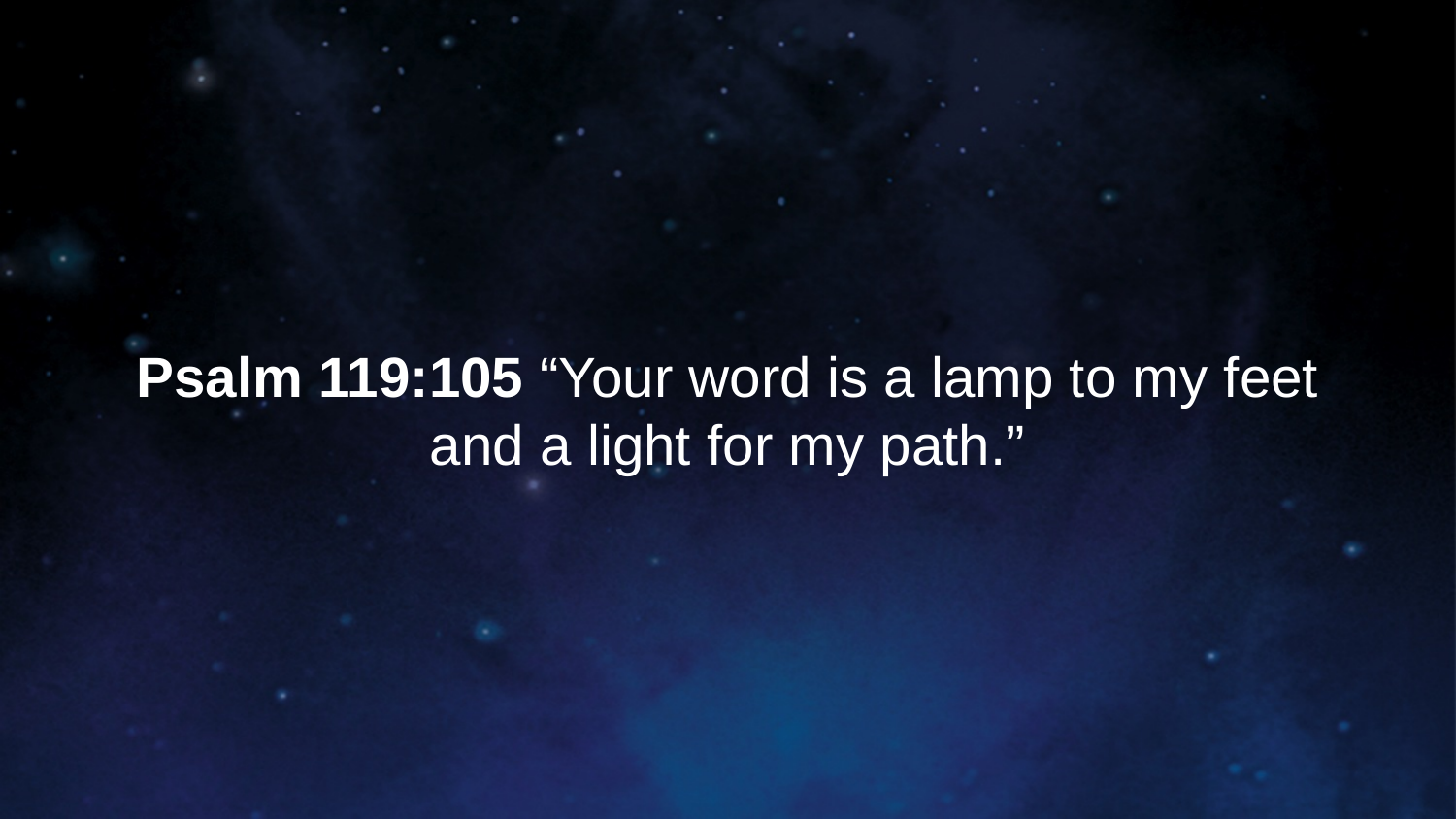

# Psalm 119:105 “Your word is a lamp to my feet and a light for my path.”